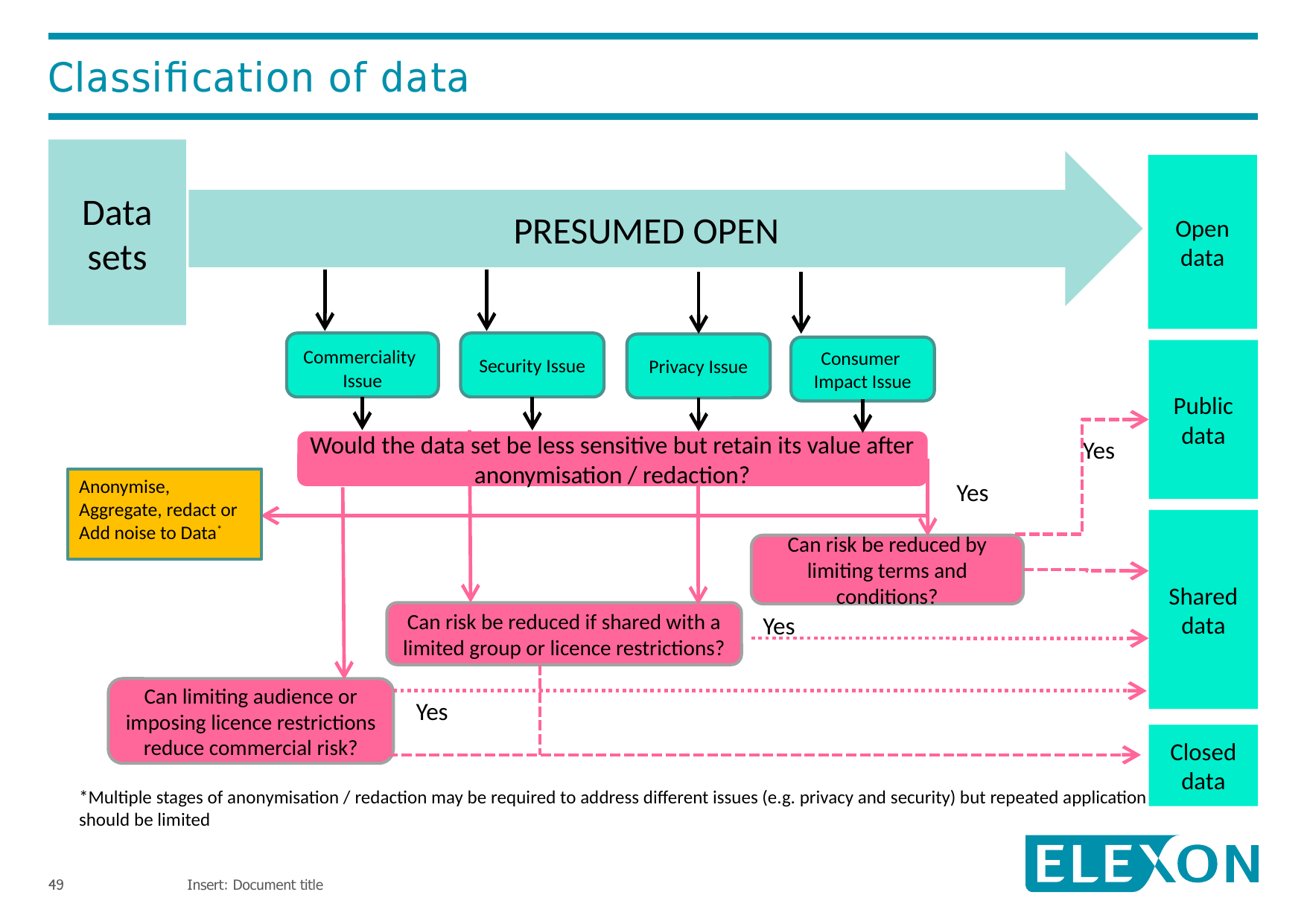

# Classification of data
Data sets
PRESUMED OPEN
Open data

Commerciality
Issue
Security Issue
Privacy Issue
Consumer
Impact Issue
Public data
Yes
Would the data set be less sensitive but retain its value after anonymisation / redaction?
Anonymise,
Aggregate, redact or
Add noise to Data*
Yes
Shared data
Can risk be reduced by limiting terms and conditions?
Can risk be reduced if shared with a limited group or licence restrictions?
Yes
Can limiting audience or imposing licence restrictions reduce commercial risk?
Yes
Closed data
*Multiple stages of anonymisation / redaction may be required to address different issues (e.g. privacy and security) but repeated application should be limited
Insert: Document title
49